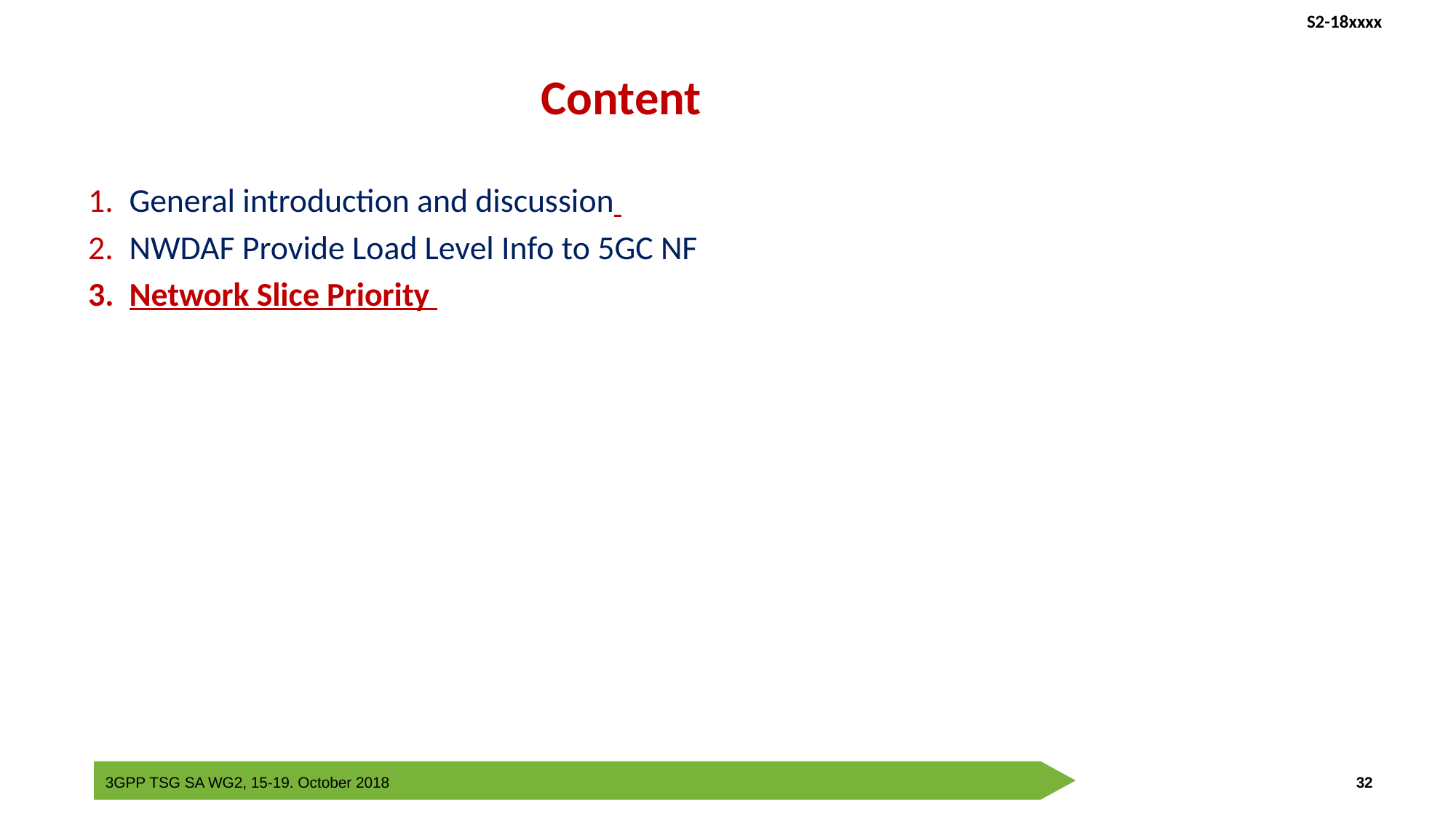

# Content
General introduction and discussion
NWDAF Provide Load Level Info to 5GC NF
Network Slice Priority